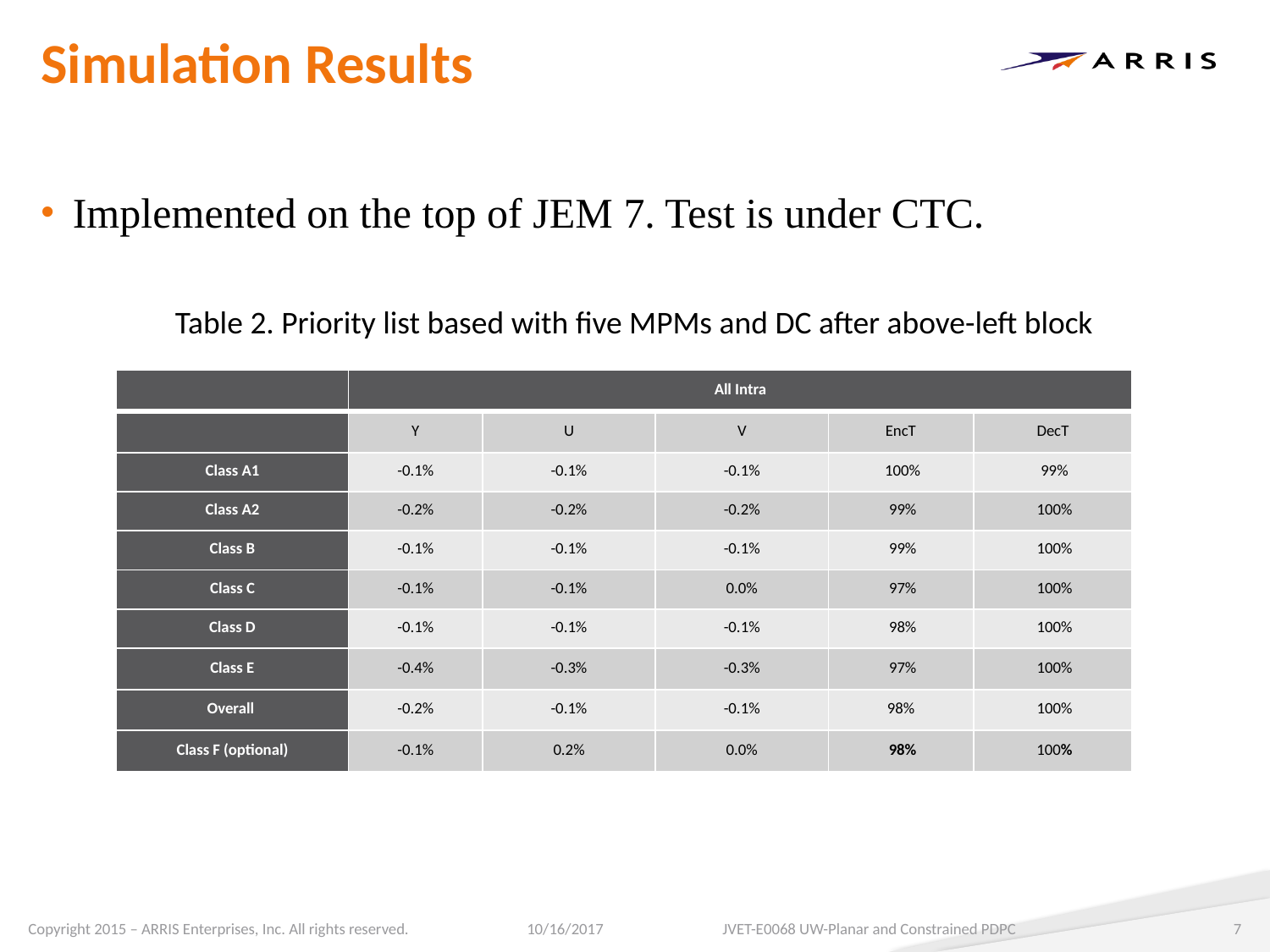

# Simulation Results
Implemented on the top of JEM 7. Test is under CTC.

Table 2. Priority list based with five MPMs and DC after above-left block
|  | All Intra |  |  |  |  |
| --- | --- | --- | --- | --- | --- |
|  | Y | U | V | EncT | DecT |
| Class A1 | -0.1% | -0.1% | -0.1% | 100% | 99% |
| Class A2 | -0.2% | -0.2% | -0.2% | 99% | 100% |
| Class B | -0.1% | -0.1% | -0.1% | 99% | 100% |
| Class C | -0.1% | -0.1% | 0.0% | 97% | 100% |
| Class D | -0.1% | -0.1% | -0.1% | 98% | 100% |
| Class E | -0.4% | -0.3% | -0.3% | 97% | 100% |
| Overall | -0.2% | -0.1% | -0.1% | 98% | 100% |
| Class F (optional) | -0.1% | 0.2% | 0.0% | 98% | 100% |
10/16/2017
JVET-E0068 UW-Planar and Constrained PDPC
7